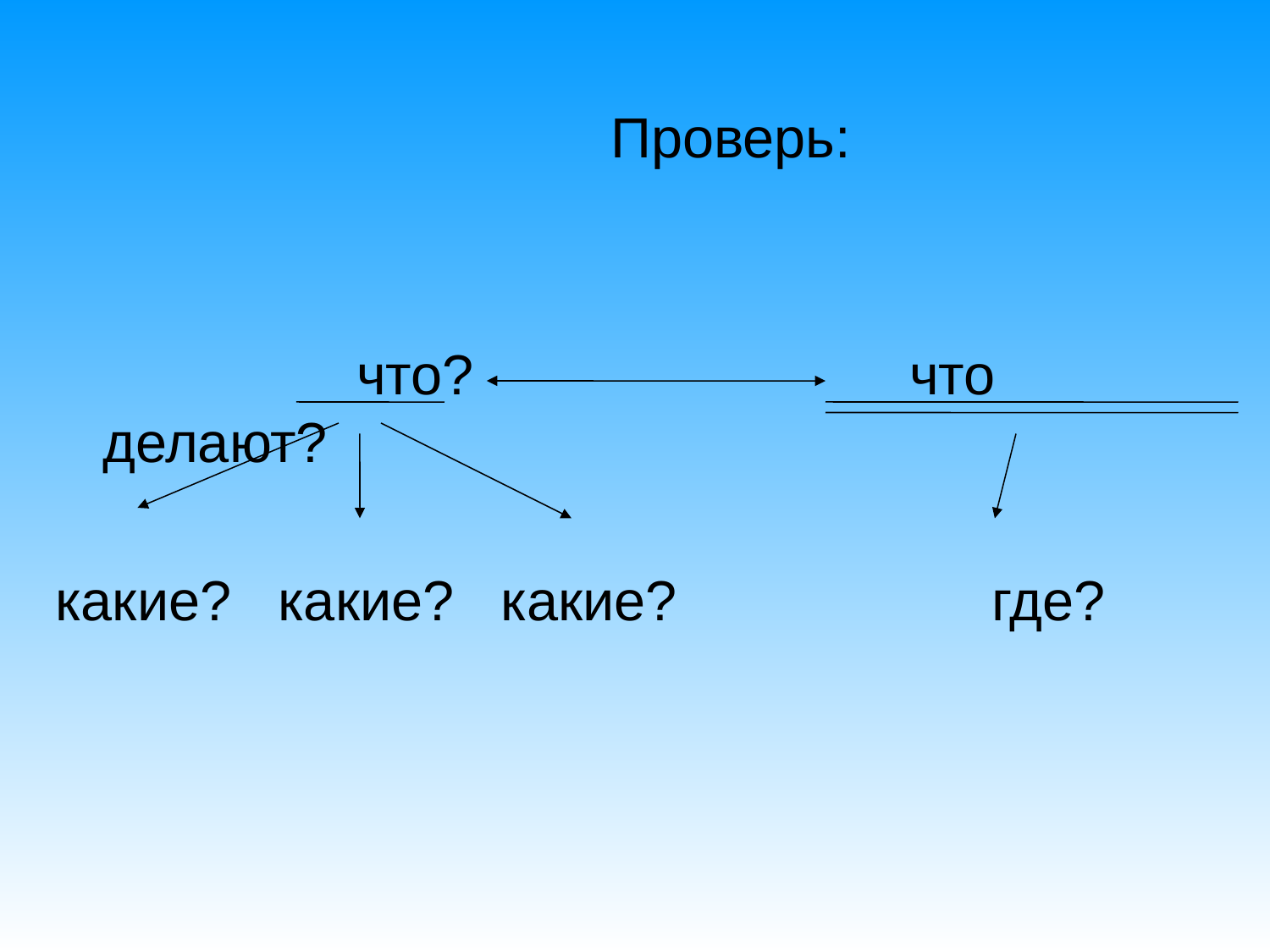

Проверь:

			что?	 		           что делают?

какие?   какие?   какие?	 		где?